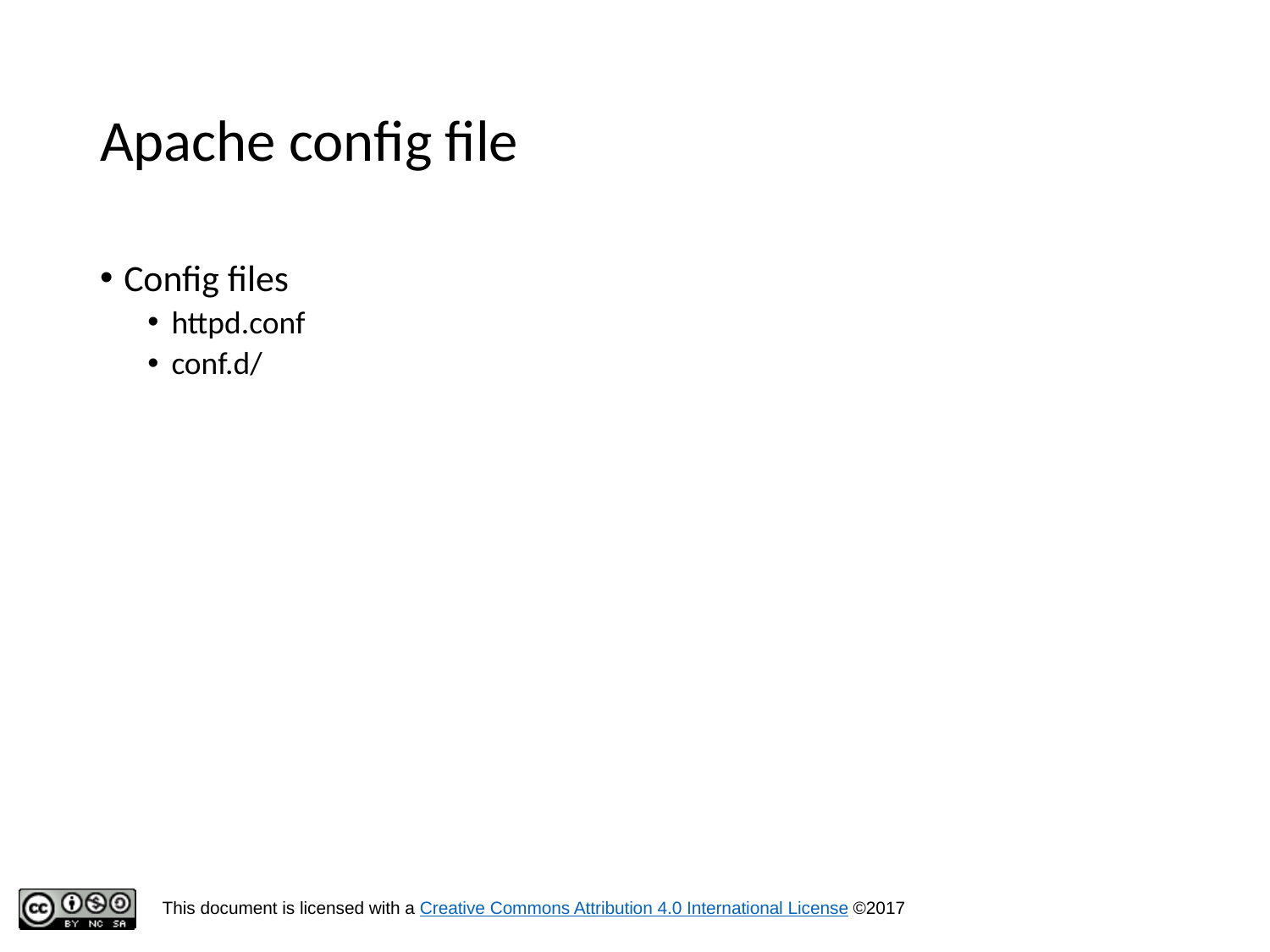

# Apache config file
Config files
httpd.conf
conf.d/